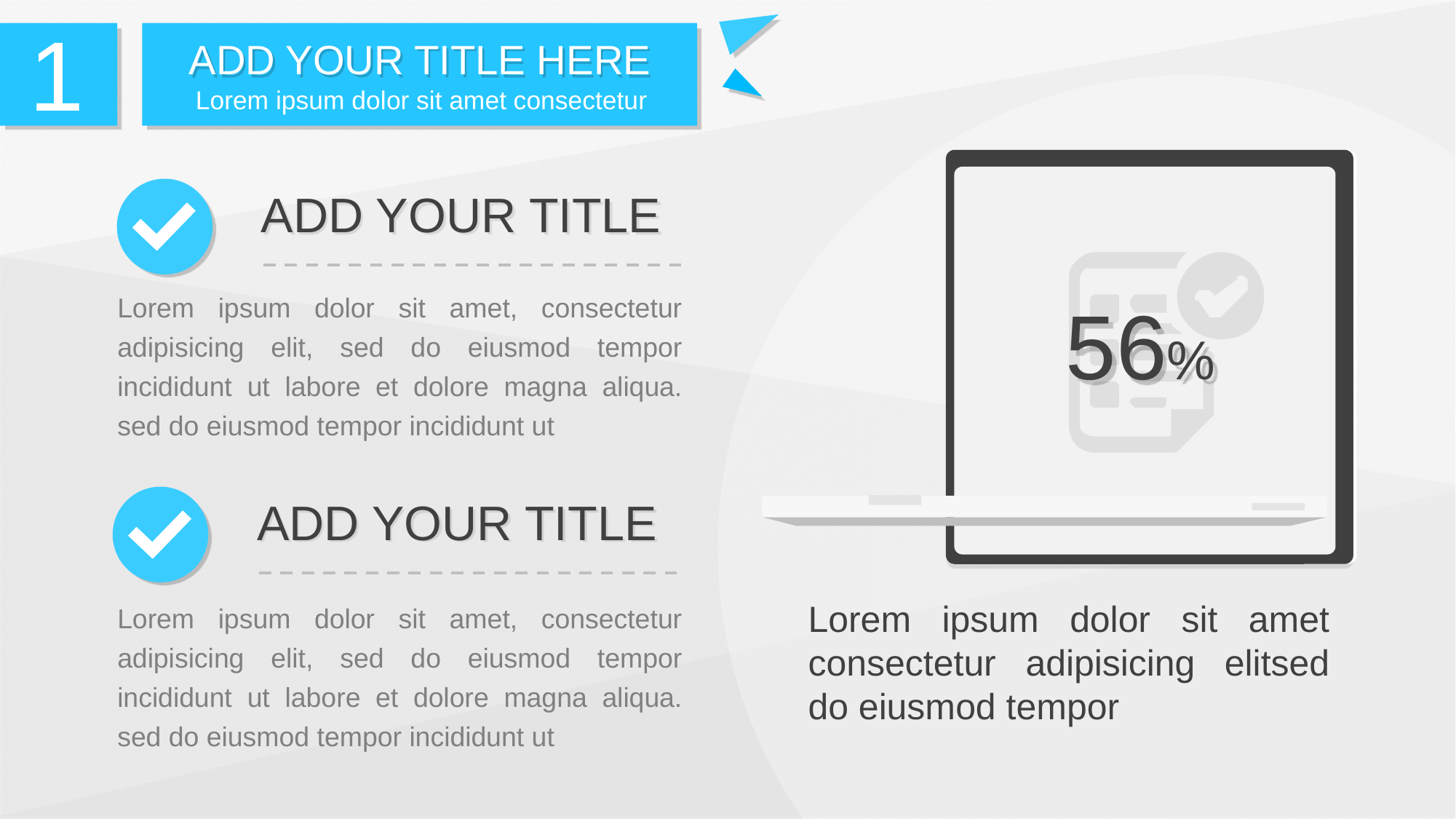

1

ADD YOUR TITLE HERE

Lorem ipsum dolor sit amet consectetur

ADD YOUR TITLE

Lorem ipsum dolor sit amet, consectetur adipisicing elit, sed do eiusmod tempor incididunt ut labore et dolore magna aliqua. sed do eiusmod tempor incididunt ut

56%
ADD YOUR TITLE

Lorem ipsum dolor sit amet, consectetur adipisicing elit, sed do eiusmod tempor incididunt ut labore et dolore magna aliqua. sed do eiusmod tempor incididunt ut

Lorem ipsum dolor sit amet consectetur adipisicing elitsed do eiusmod tempor